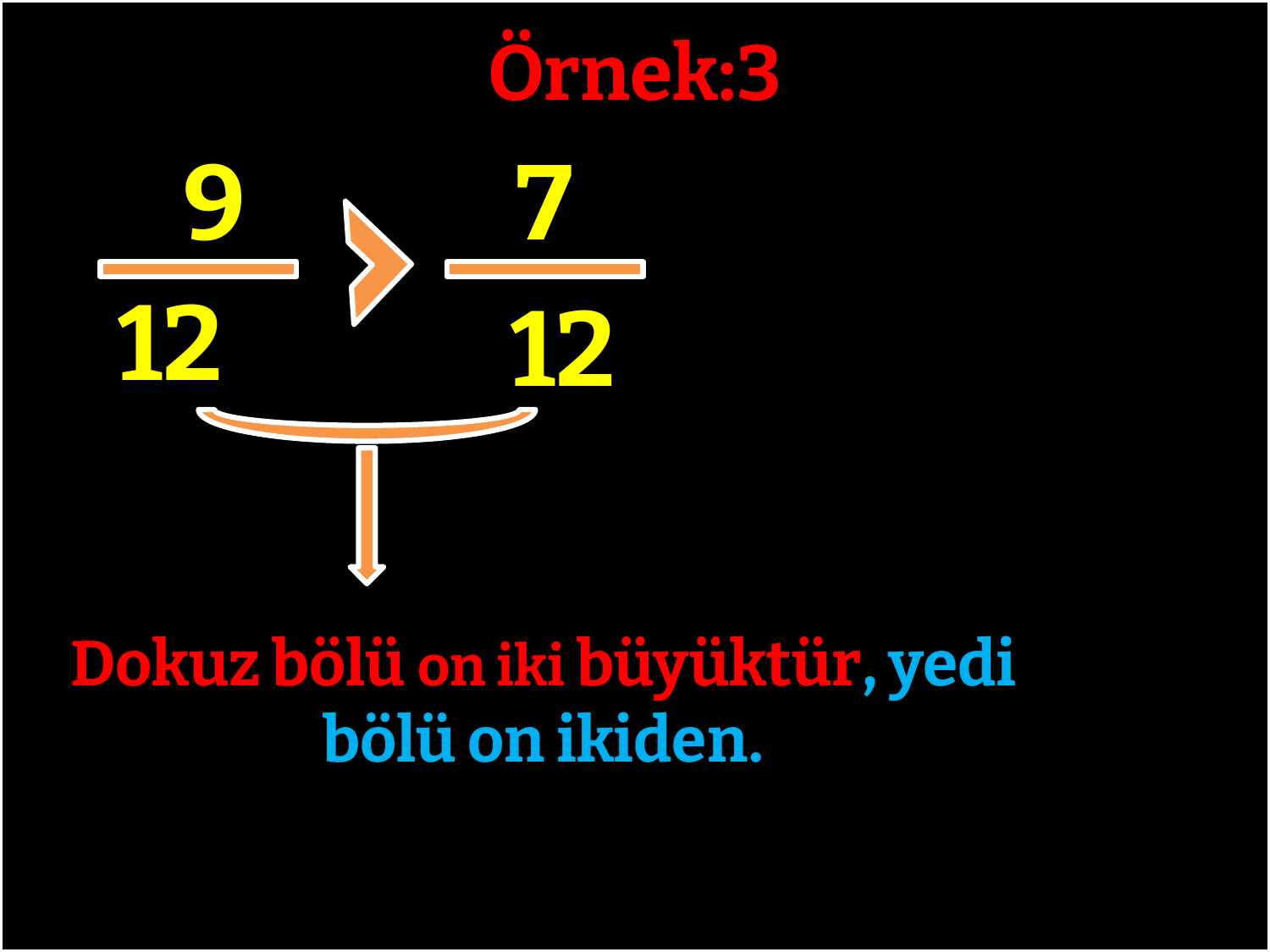

Örnek:3
9
7

12
12
#

Dokuz bölü on iki büyüktür, yedi bölü on ikiden.